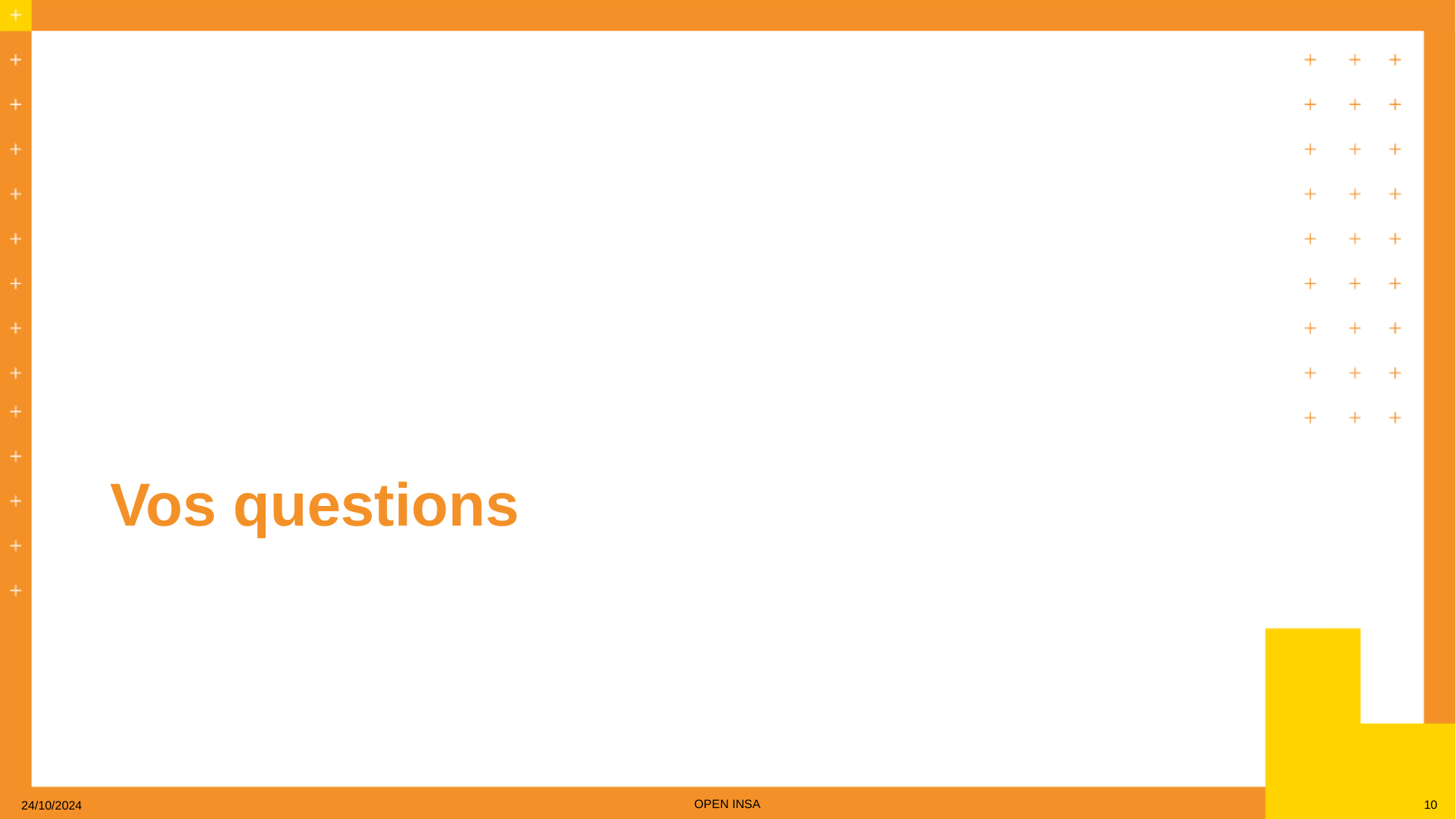

# Vos questions
OPEN INSA
10
24/10/2024